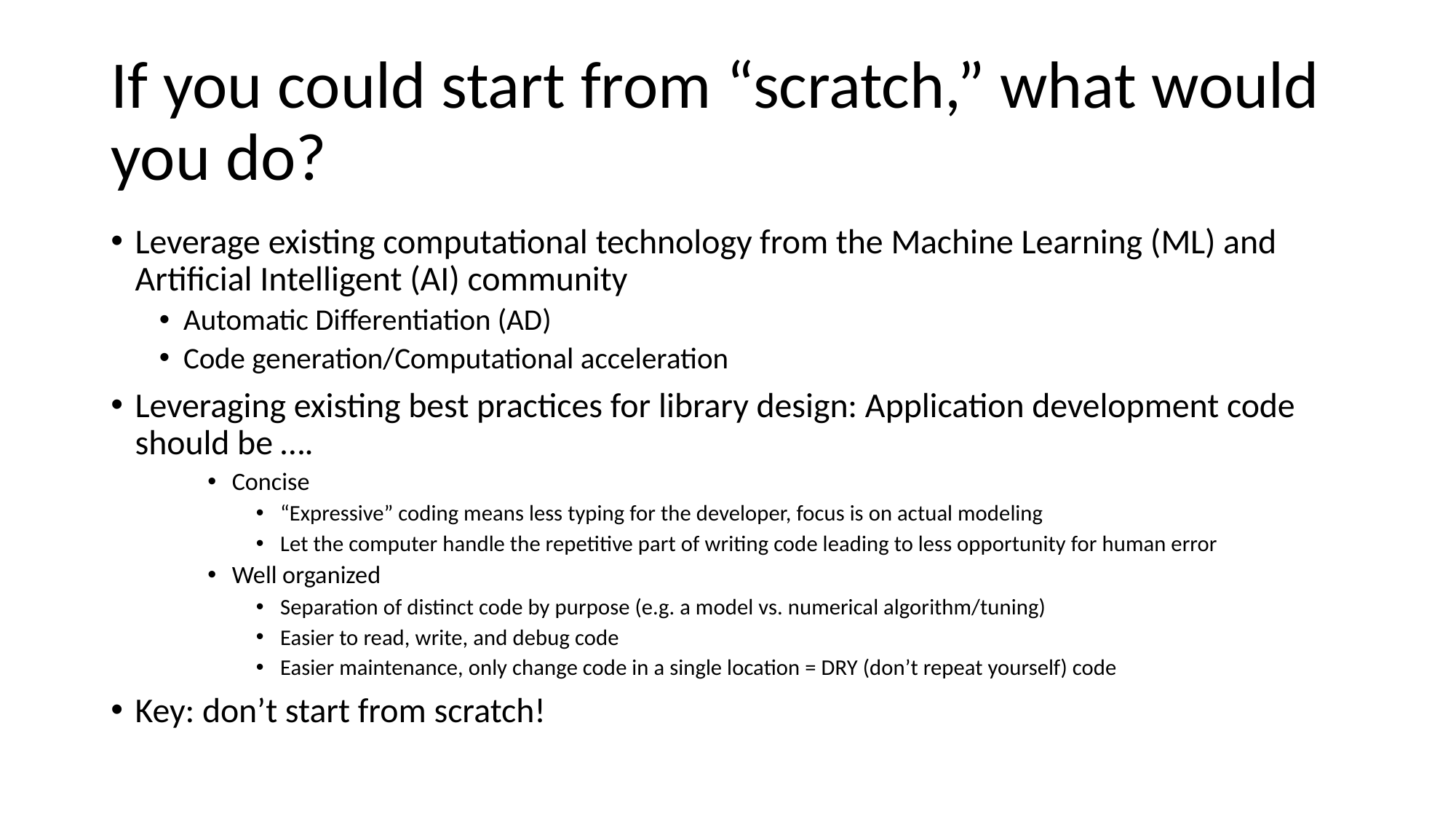

# If you could start from “scratch,” what would you do?
Leverage existing computational technology from the Machine Learning (ML) and Artificial Intelligent (AI) community
Automatic Differentiation (AD)
Code generation/Computational acceleration
Leveraging existing best practices for library design: Application development code should be ….
Concise
“Expressive” coding means less typing for the developer, focus is on actual modeling
Let the computer handle the repetitive part of writing code leading to less opportunity for human error
Well organized
Separation of distinct code by purpose (e.g. a model vs. numerical algorithm/tuning)
Easier to read, write, and debug code
Easier maintenance, only change code in a single location = DRY (don’t repeat yourself) code
Key: don’t start from scratch!